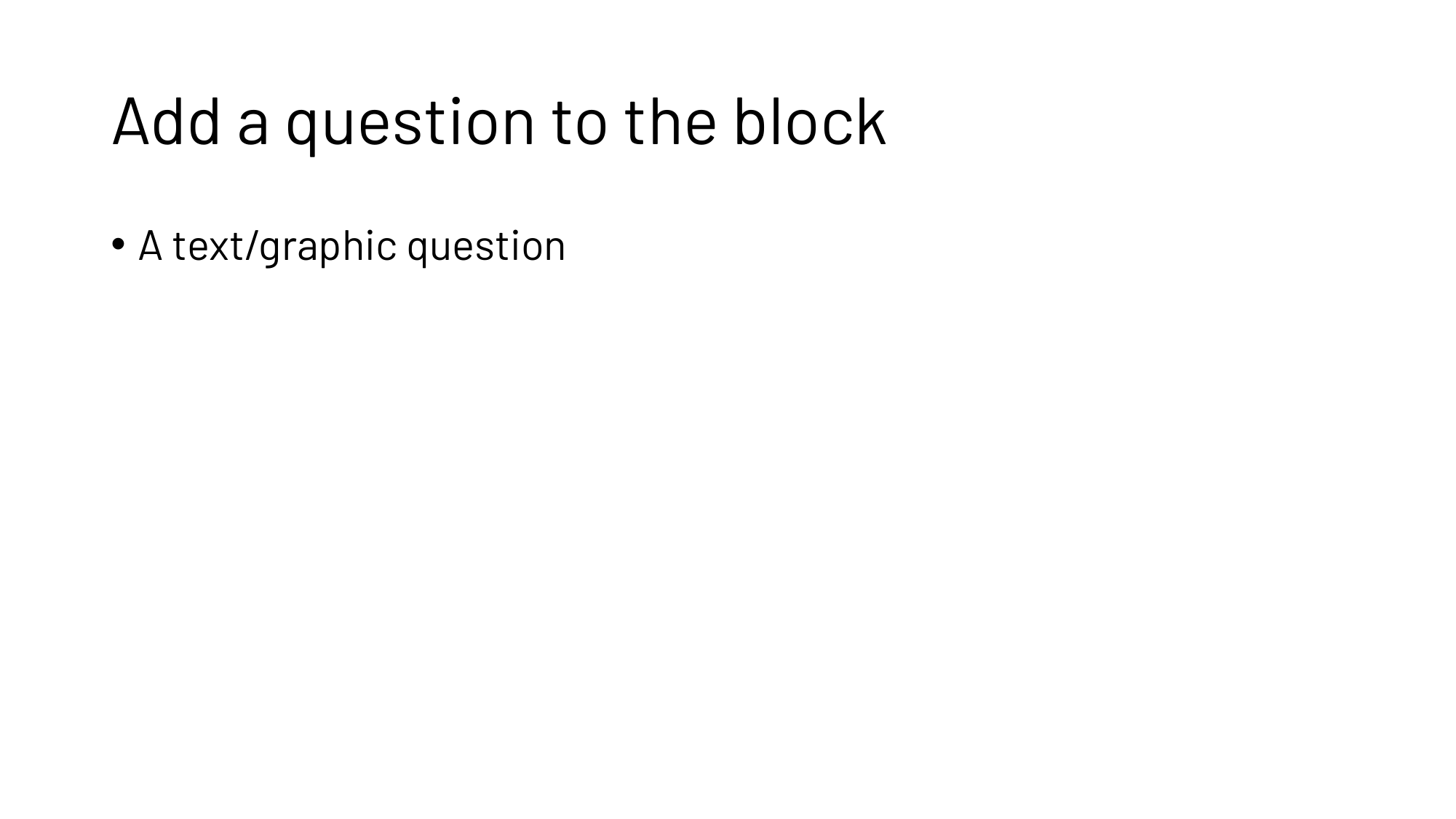

# Add a question to the block
A text/graphic question